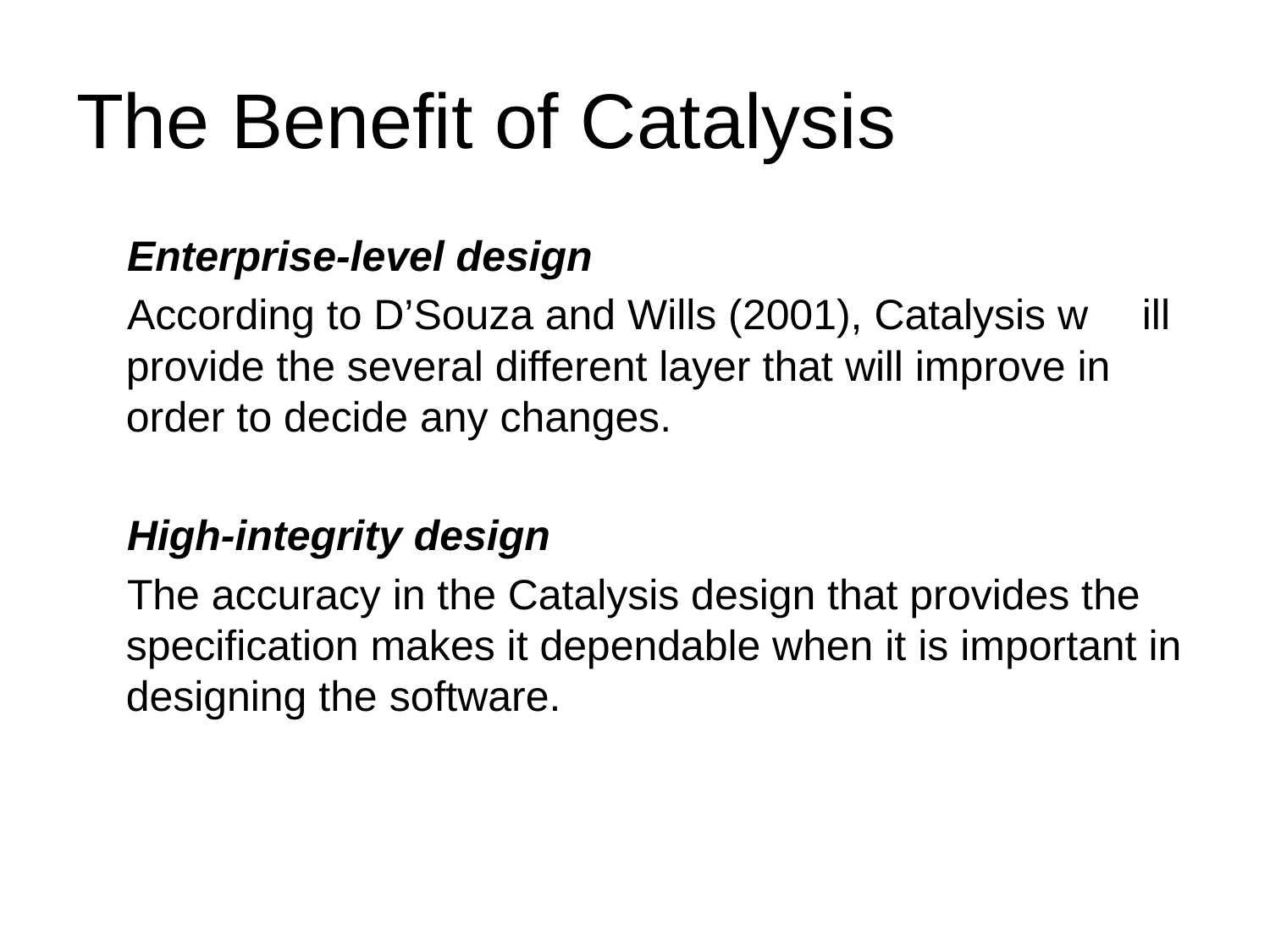

# The Benefit of Catalysis
Enterprise-level design
According to D’Souza and Wills (2001), Catalysis w	ill provide the several different layer that will improve in order to decide any changes.

High-integrity design
The accuracy in the Catalysis design that provides the specification makes it dependable when it is important in designing the software.